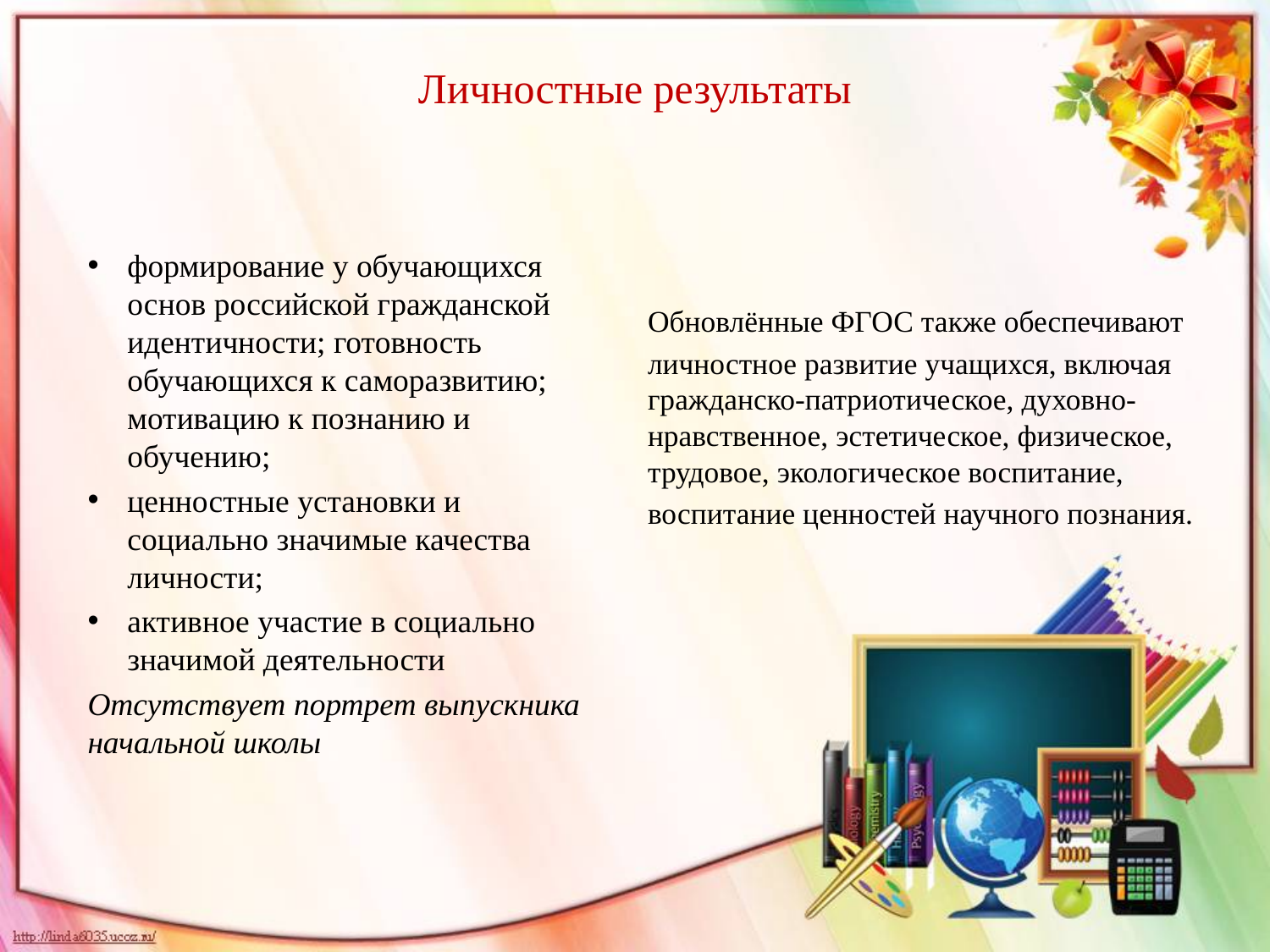

# Личностные результаты
формирование у обучающихся основ российской гражданской идентичности; готовность обучающихся к саморазвитию; мотивацию к познанию и обучению;
ценностные установки и социально значимые качества личности;
активное участие в социально значимой деятельности
Отсутствует портрет выпускника начальной школы
Обновлённые ФГОС также обеспечивают
личностное развитие учащихся, включая гражданско-патриотическое, духовно-нравственное, эстетическое, физическое, трудовое, экологическое воспитание,
воспитание ценностей научного познания.